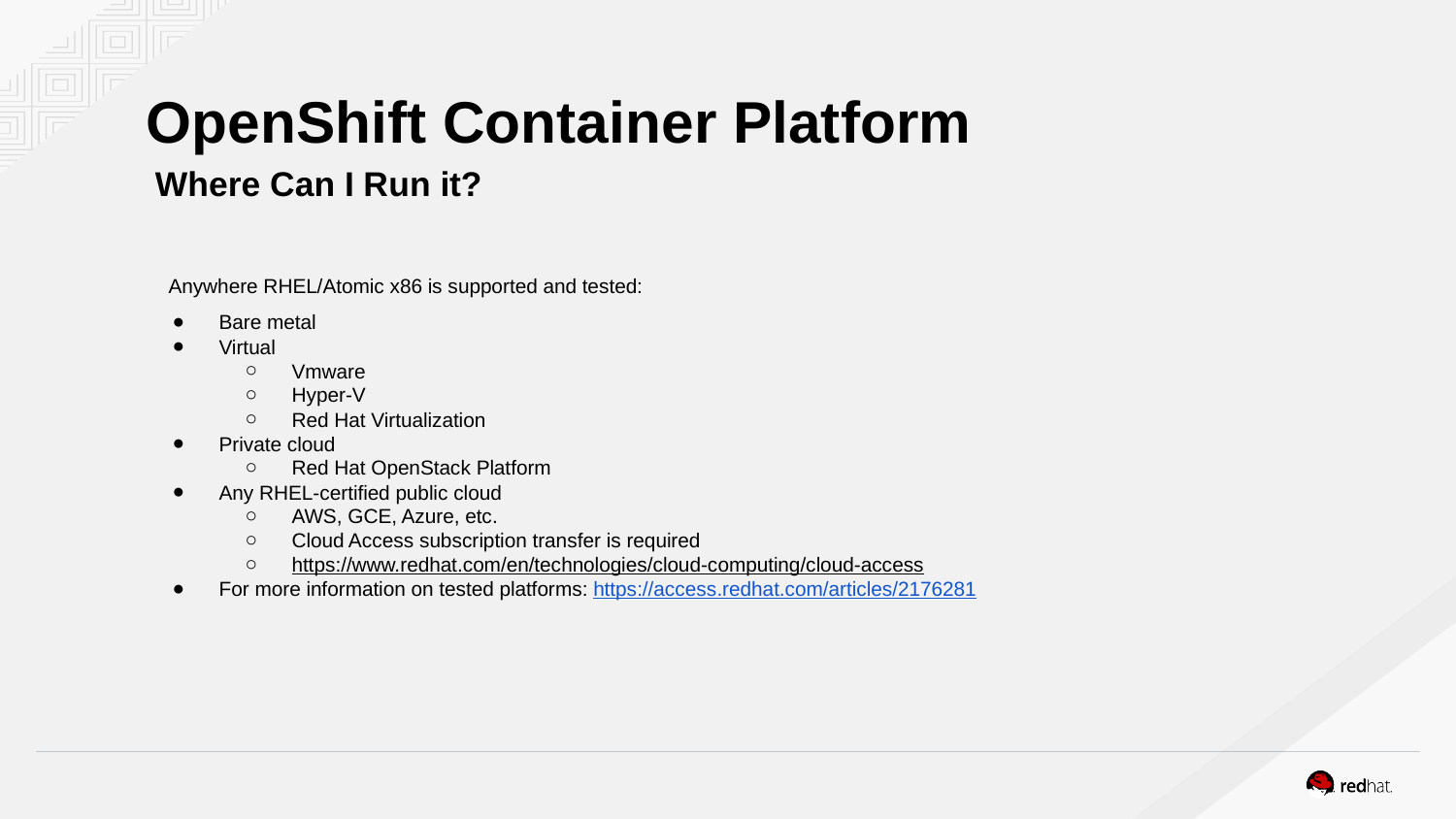

# OpenShift Container Platform
Where Can I Run it?
    Anywhere RHEL/Atomic x86 is supported and tested:
Bare metal
Virtual
Vmware
Hyper-V
Red Hat Virtualization
Private cloud
Red Hat OpenStack Platform
Any RHEL-certified public cloud
AWS, GCE, Azure, etc.
Cloud Access subscription transfer is required
https://www.redhat.com/en/technologies/cloud-computing/cloud-access
For more information on tested platforms: https://access.redhat.com/articles/2176281